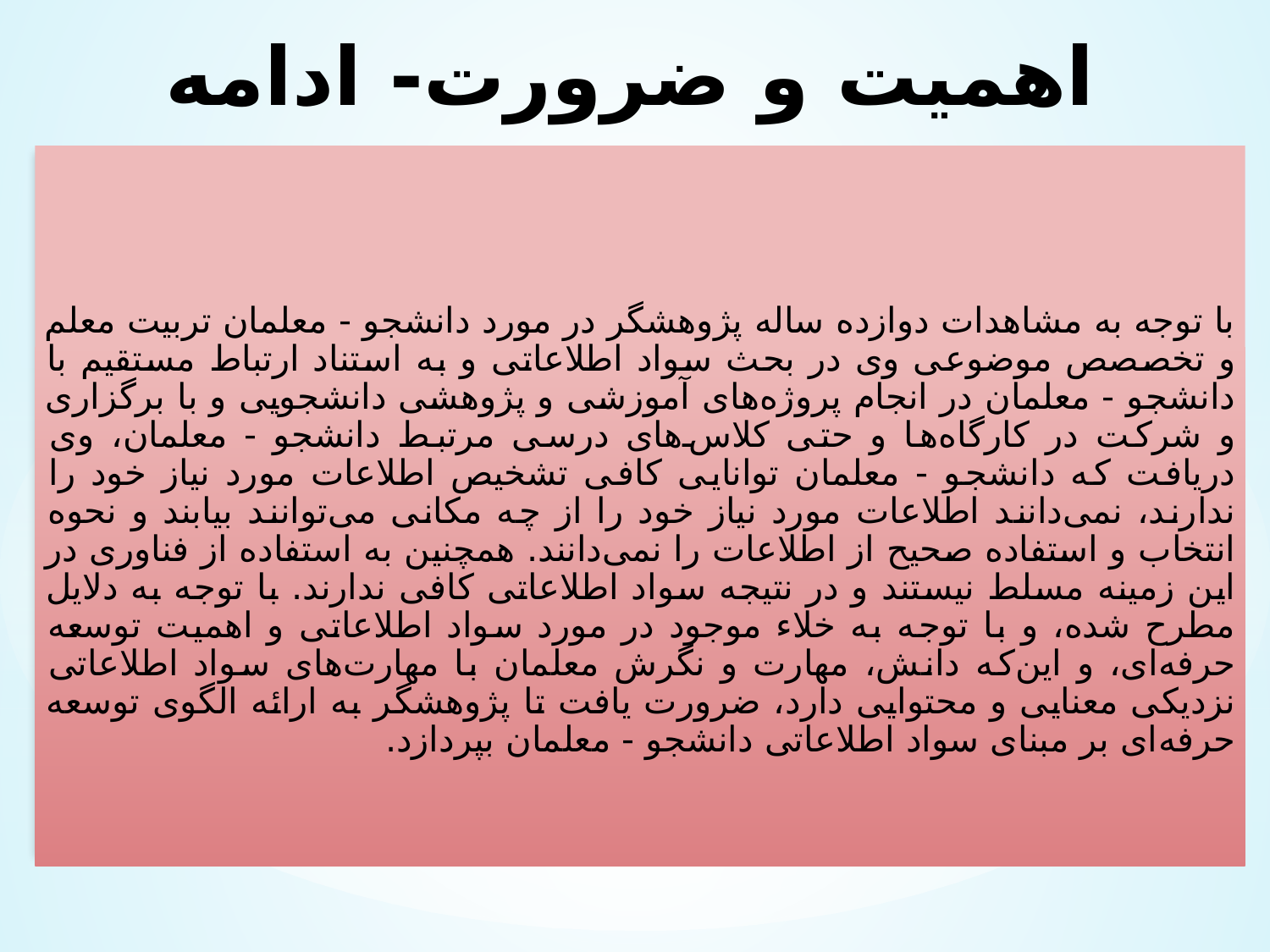

# اهمیت و ضرورت- ادامه

با توجه به مشاهدات دوازده ساله پژوهشگر در مورد دانشجو - معلمان تربیت معلم و تخصصص موضوعی وی در بحث سواد اطلاعاتی و به استناد ارتباط مستقیم با دانشجو - معلمان در انجام پروژه‌های آموزشی و پژوهشی دانشجویی و با برگزاری و شرکت در کارگاه‌ها و حتی کلاس‌های درسی مرتبط دانشجو - معلمان، وی دریافت که دانشجو - معلمان توانایی کافی تشخیص اطلاعات مورد نیاز خود را ندارند، نمی‌دانند اطلاعات مورد نیاز خود را از چه مکانی می‌توانند بیابند و نحوه انتخاب و استفاده صحیح از اطلاعات را نمی‌دانند. همچنین به استفاده از فناوری در این زمینه مسلط نیستند و در نتیجه سواد اطلاعاتی کافی ندارند. با توجه به دلایل مطرح شده،‌ و با توجه به خلاء موجود در مورد سواد اطلاعاتی و اهمیت توسعه حرفه‌ای، و این‌که دانش، مهارت و نگرش معلمان با مهارت‌های سواد اطلاعاتی نزدیکی معنایی و محتوایی دارد، ضرورت یافت تا پژوهشگر به ارائه الگوی توسعه حرفه‌ای بر مبنای سواد اطلاعاتی دانشجو - معلمان بپردازد.